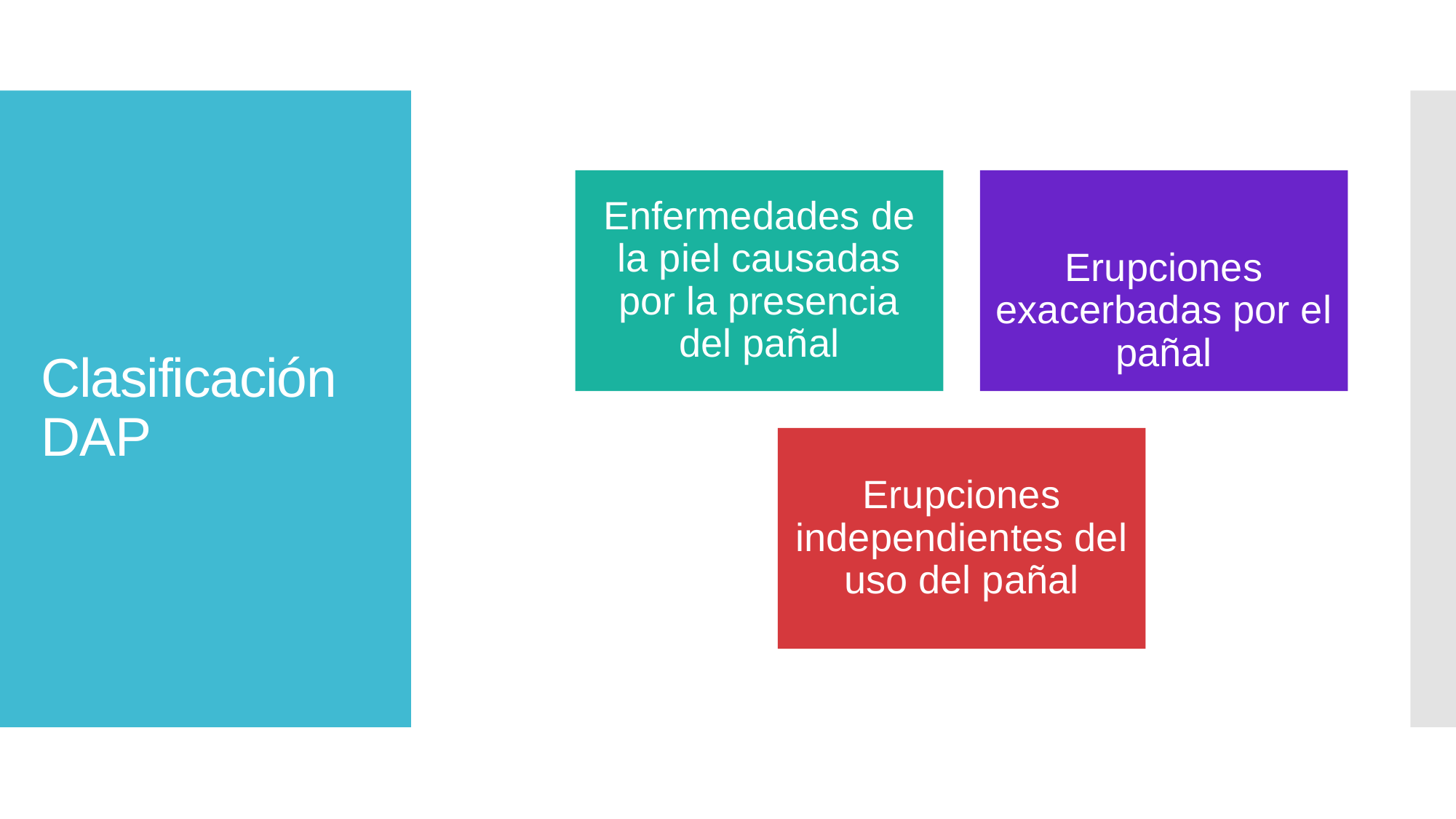

Enfermedades de la piel causadas por la presencia del pañal

Erupciones exacerbadas por el pañal
Erupciones independientes del uso del pañal

# Clasificación DAP